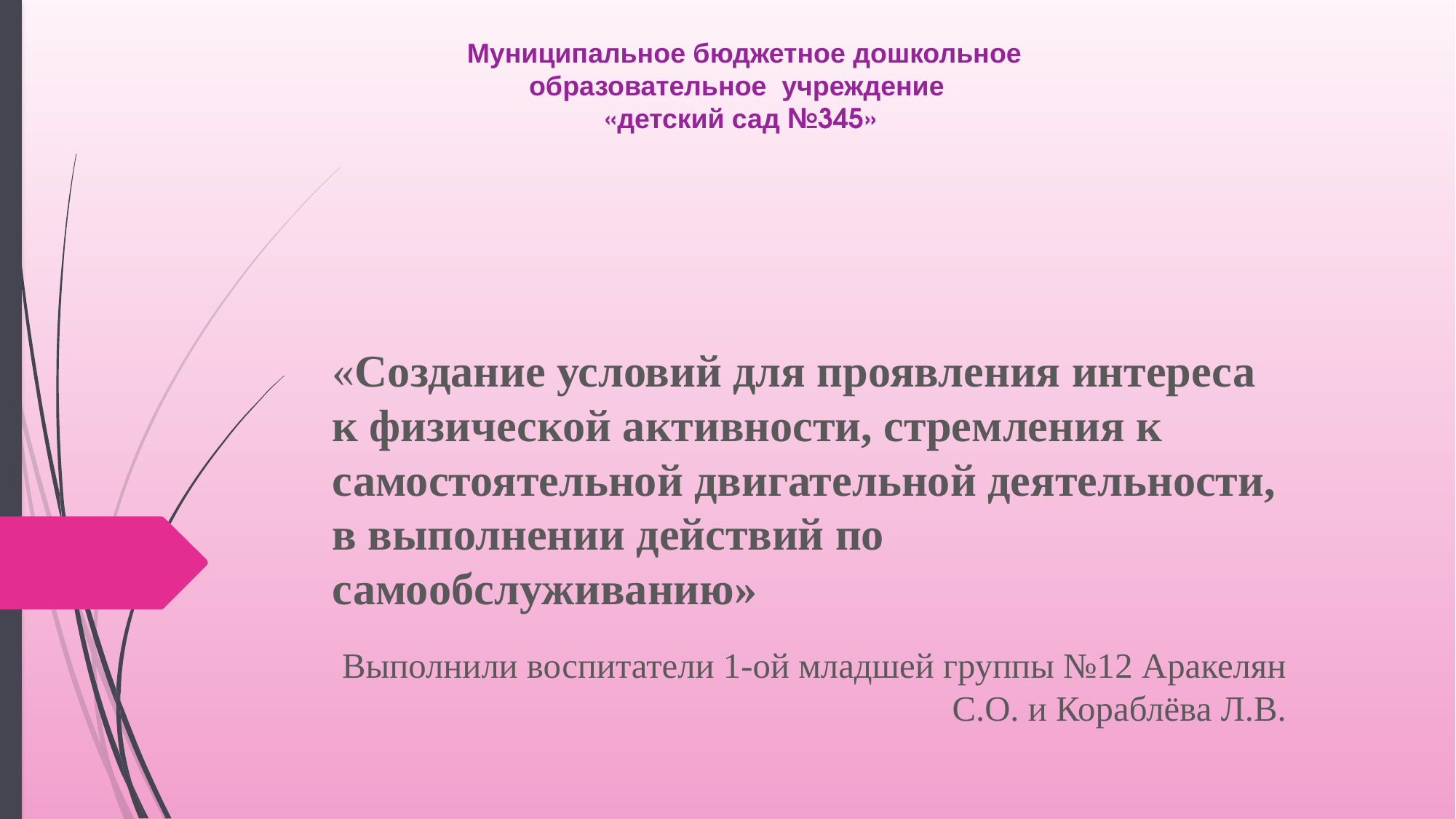

# Муниципальное бюджетное дошкольное образовательное  учреждение «детский сад №345»
«Создание условий для проявления интереса к физической активности, стремления к самостоятельной двигательной деятельности, в выполнении действий по самообслуживанию»

Выполнили воспитатели 1-ой младшей группы №12 Аракелян С.О. и Кораблёва Л.В.